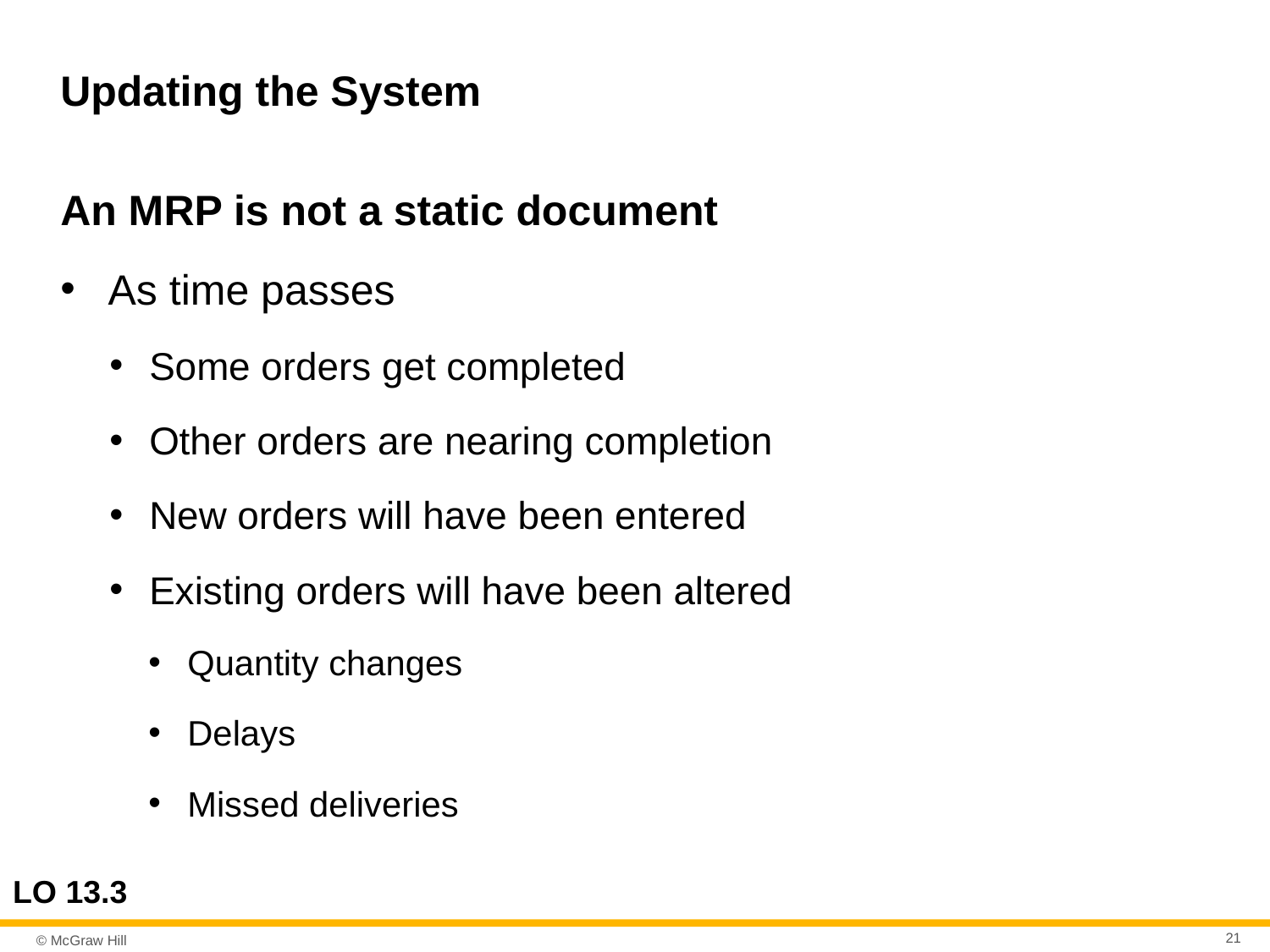

# Updating the System
An MRP is not a static document
As time passes
Some orders get completed
Other orders are nearing completion
New orders will have been entered
Existing orders will have been altered
Quantity changes
Delays
Missed deliveries
LO 13.3